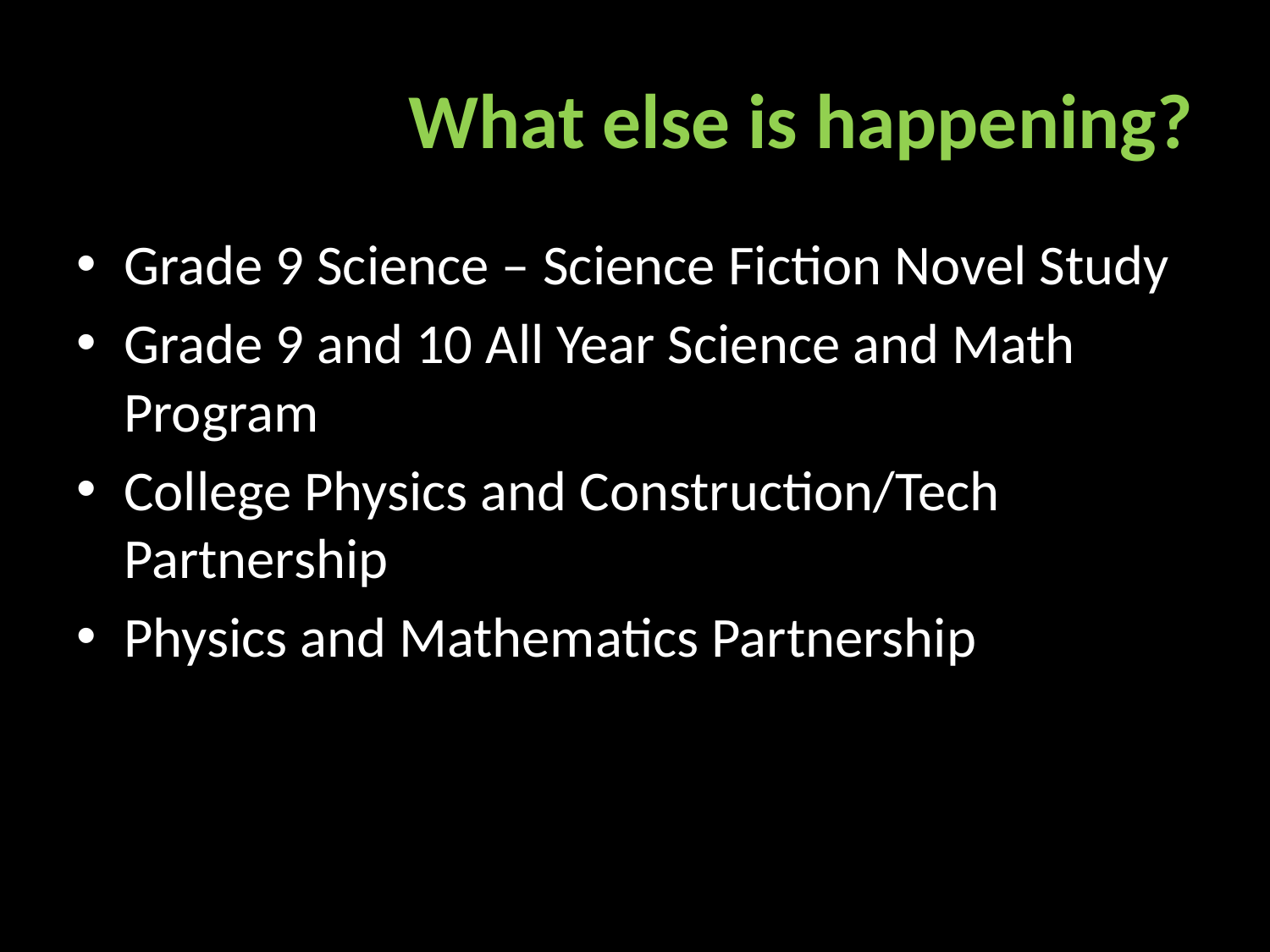

# What else is happening?
Grade 9 Science – Science Fiction Novel Study
Grade 9 and 10 All Year Science and Math Program
College Physics and Construction/Tech Partnership
Physics and Mathematics Partnership